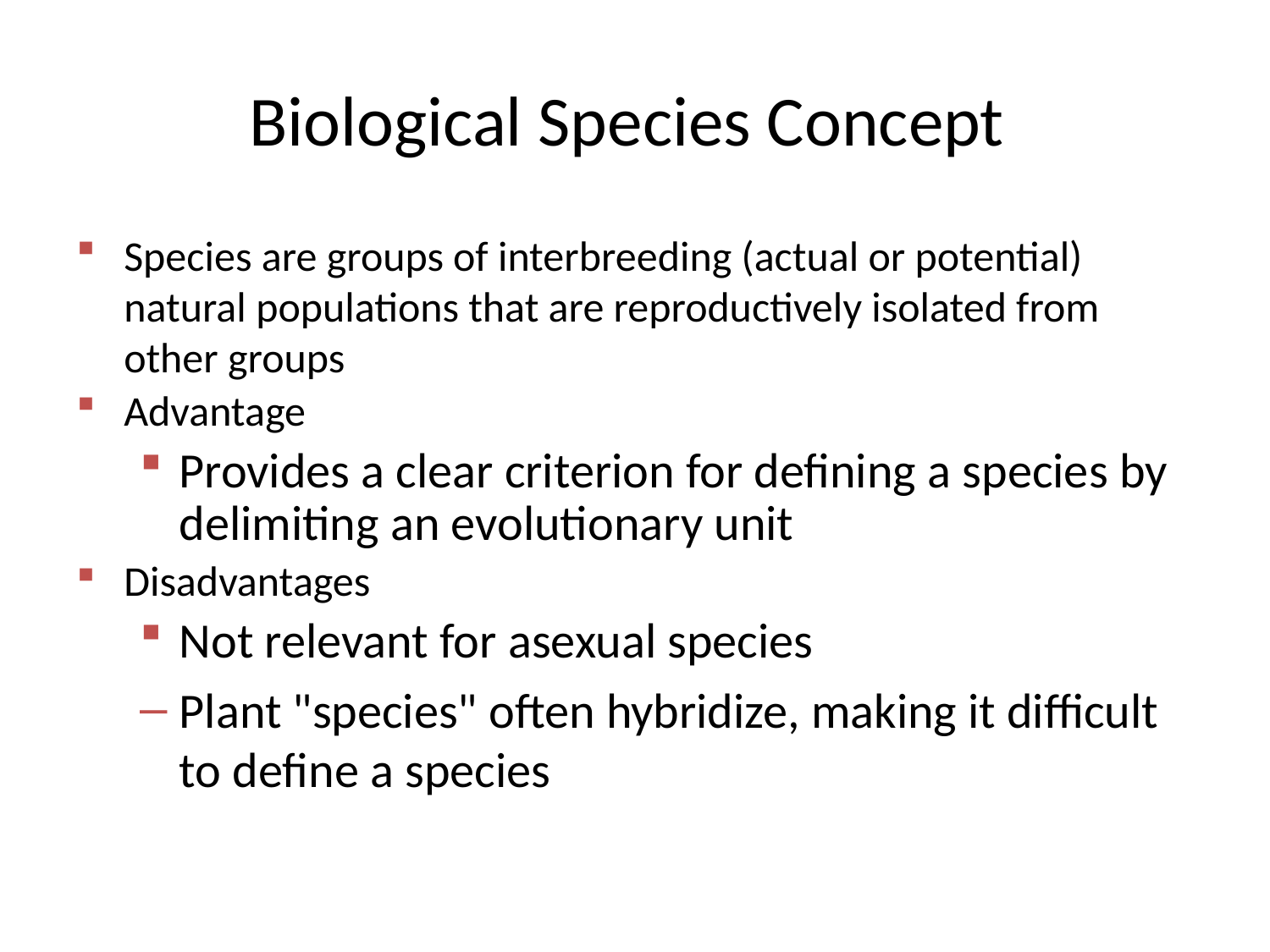

# Biological Species Concept
Species are groups of interbreeding (actual or potential) natural populations that are reproductively isolated from other groups
Advantage
Provides a clear criterion for defining a species by delimiting an evolutionary unit
Disadvantages
Not relevant for asexual species
Plant "species" often hybridize, making it difficult to define a species